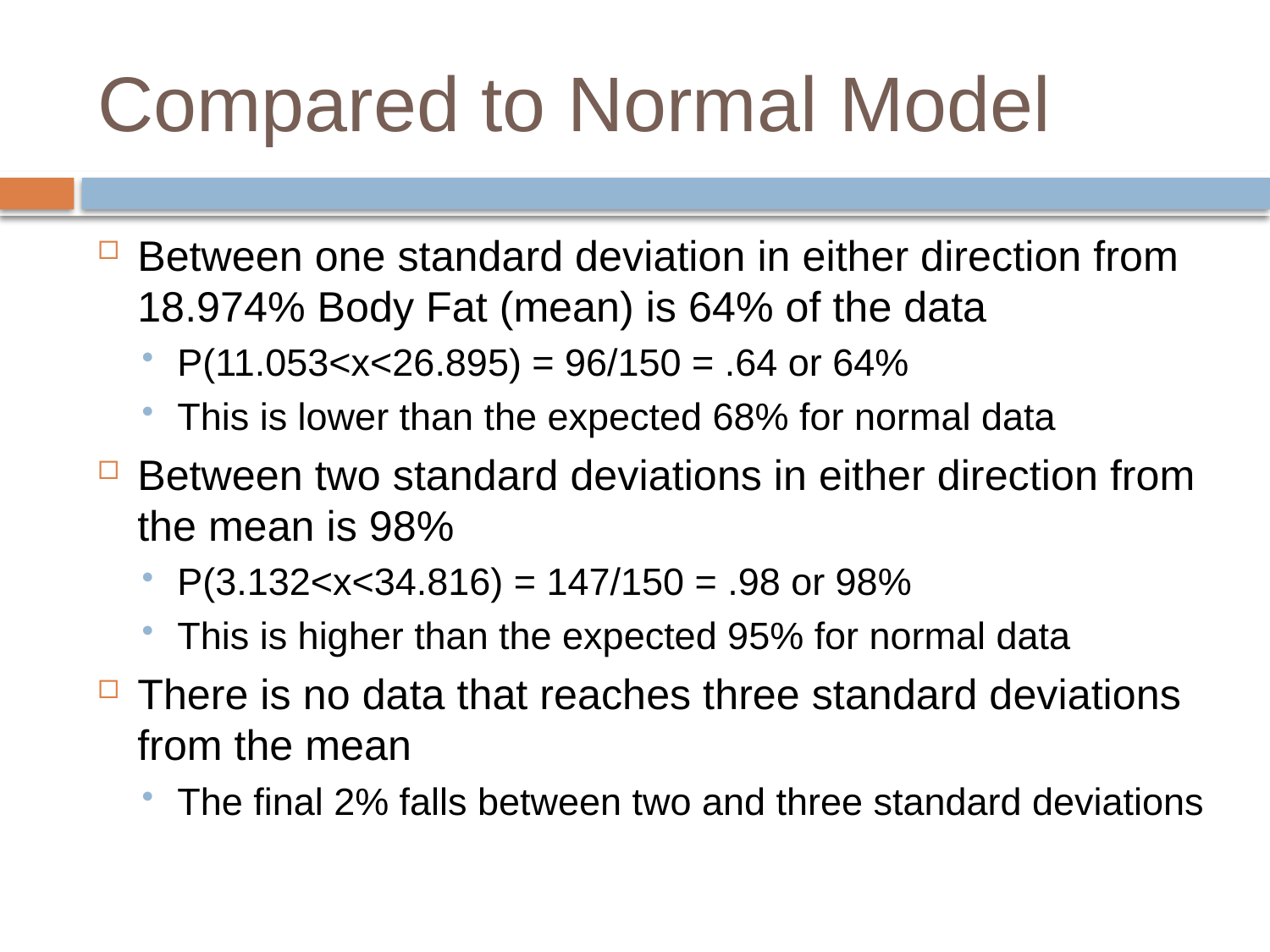

# Compared to Normal Model
Between one standard deviation in either direction from 18.974% Body Fat (mean) is 64% of the data
P(11.053<x<26.895) = 96/150 = .64 or 64%
This is lower than the expected 68% for normal data
Between two standard deviations in either direction from the mean is 98%
P(3.132<x<34.816) = 147/150 = .98 or 98%
This is higher than the expected 95% for normal data
There is no data that reaches three standard deviations from the mean
The final 2% falls between two and three standard deviations